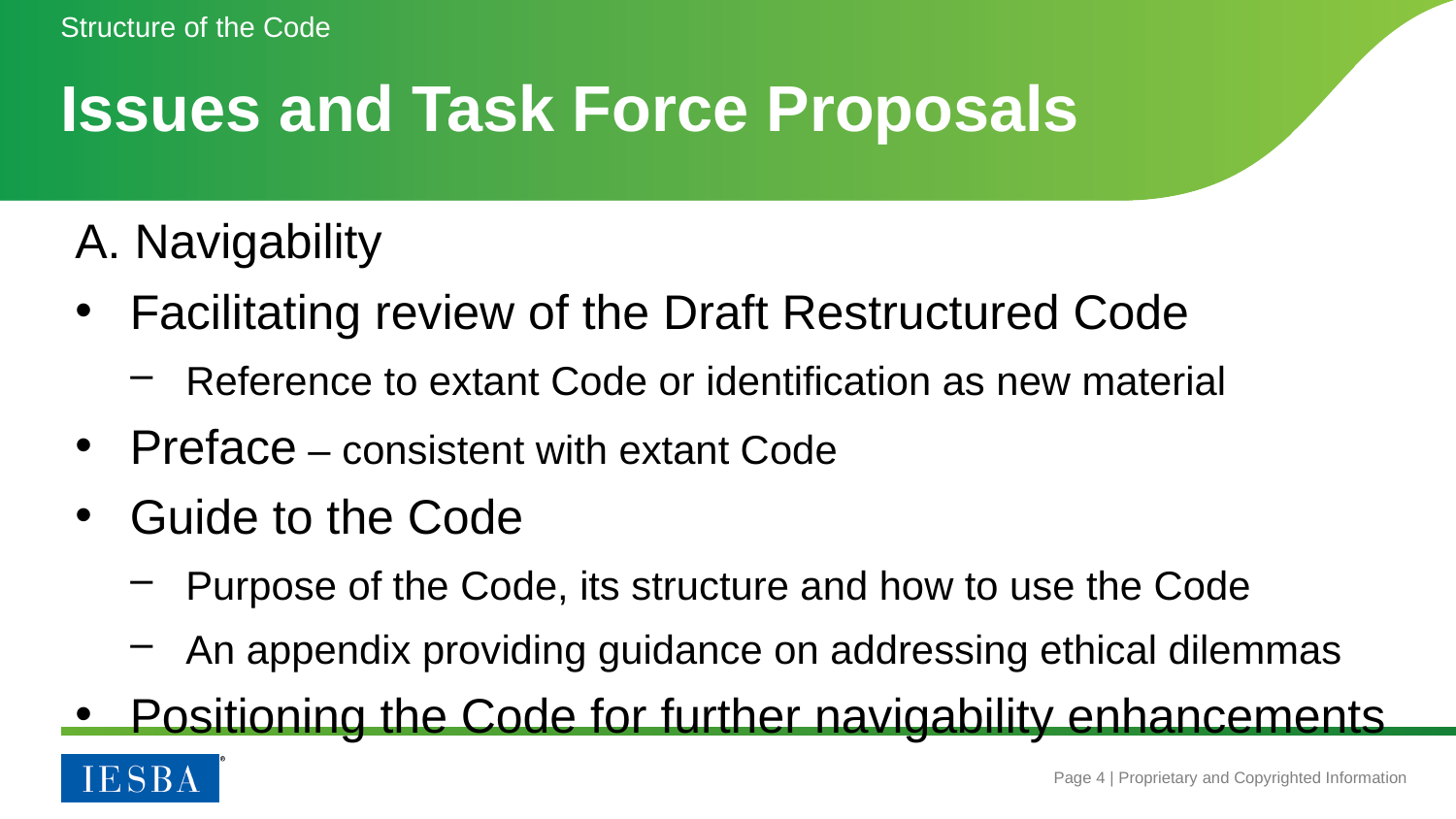

Structure of the Code

# Issues and Task Force Proposals
A. Navigability
Facilitating review of the Draft Restructured Code
Reference to extant Code or identification as new material
Preface – consistent with extant Code
Guide to the Code
Purpose of the Code, its structure and how to use the Code
An appendix providing guidance on addressing ethical dilemmas
Positioning the Code for further navigability enhancements